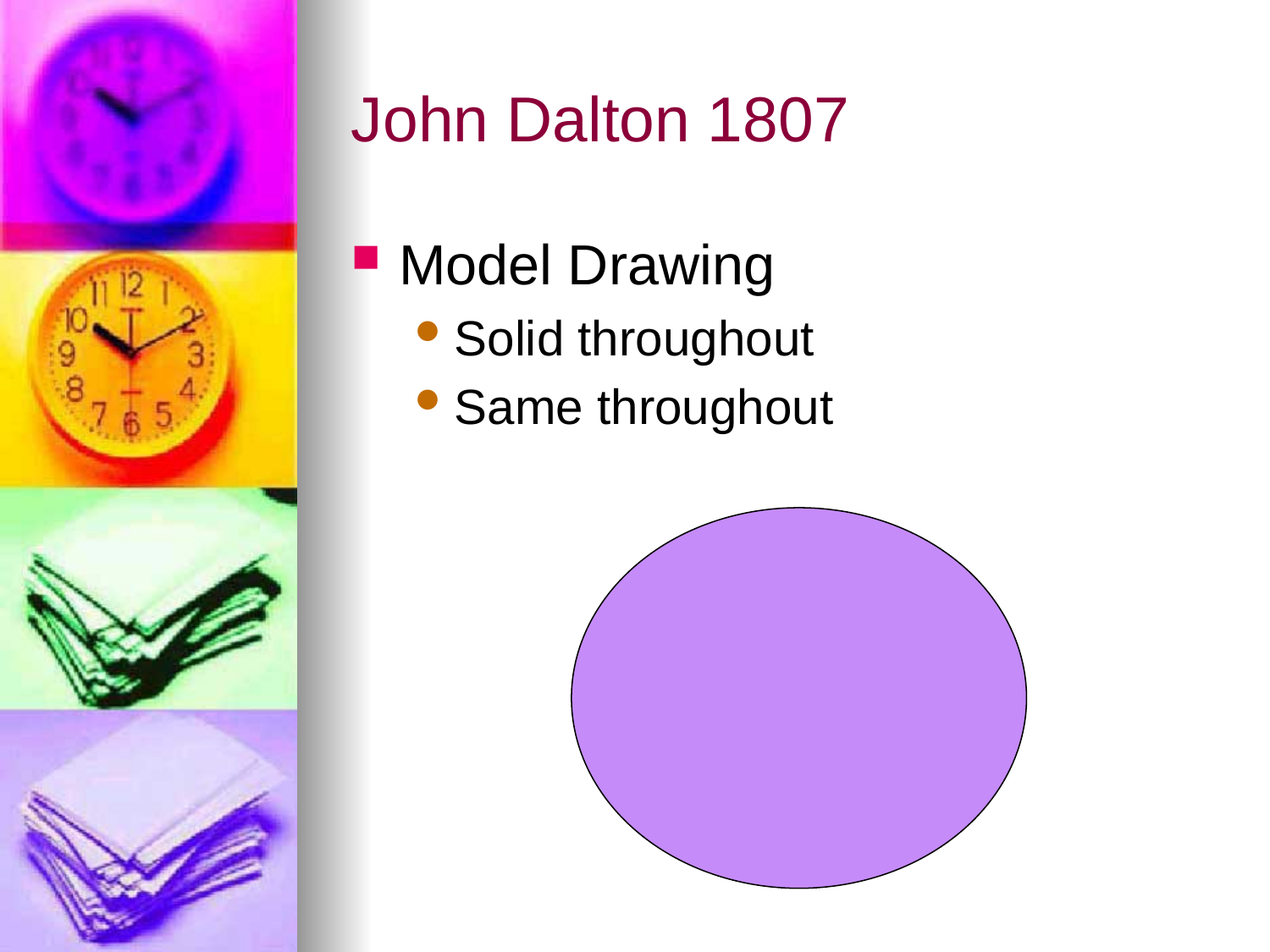

# John Dalton 1807
Model Drawing
Solid throughout
Same throughout